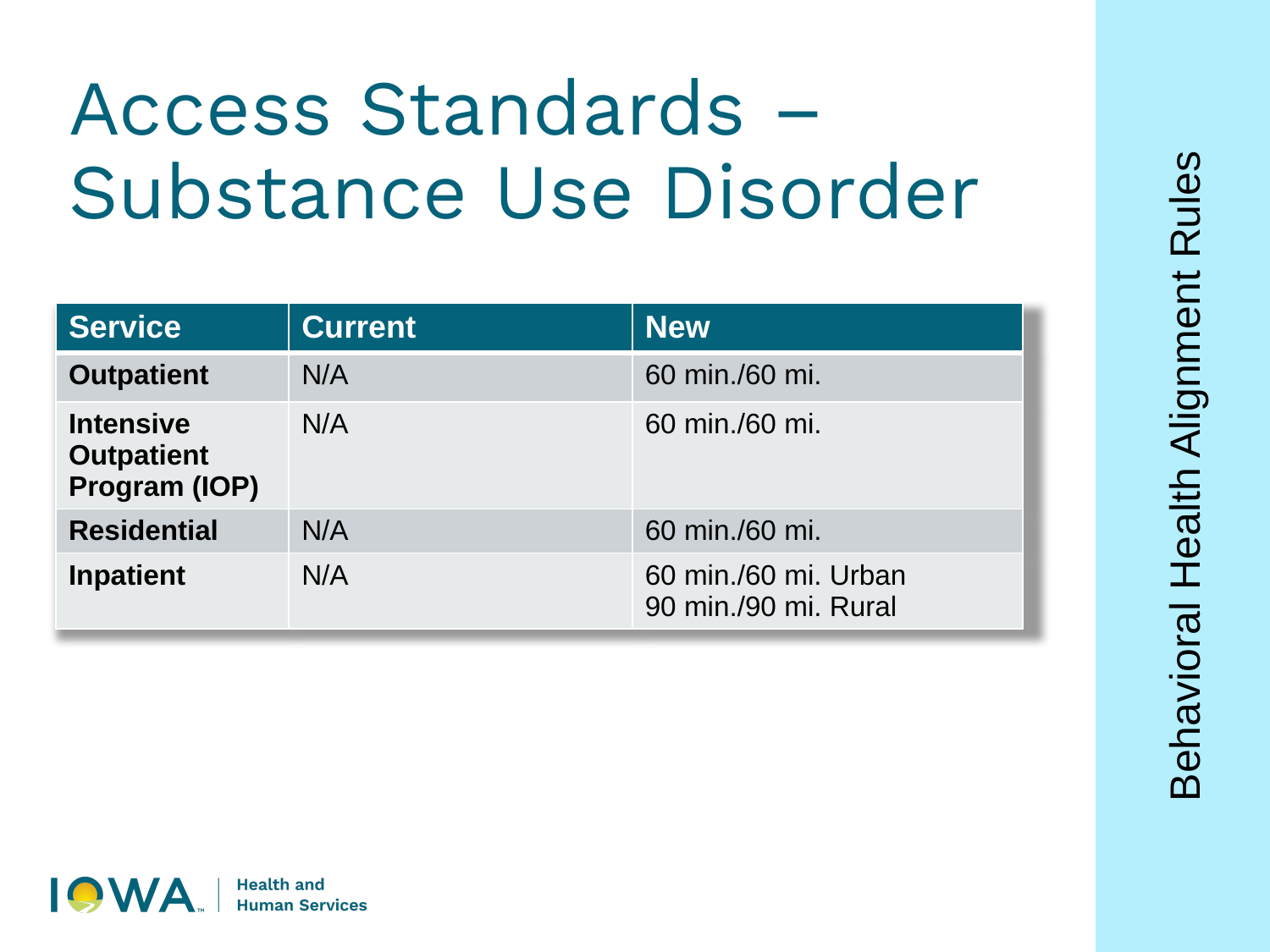

Access Standards – Substance Use Disorder
| Service | Current | New |
| --- | --- | --- |
| Outpatient | N/A | 60 min./60 mi. |
| Intensive Outpatient Program (IOP) | N/A | 60 min./60 mi. |
| Residential | N/A | 60 min./60 mi. |
| Inpatient | N/A | 60 min./60 mi. Urban 90 min./90 mi. Rural |
Behavioral Health Alignment Rules